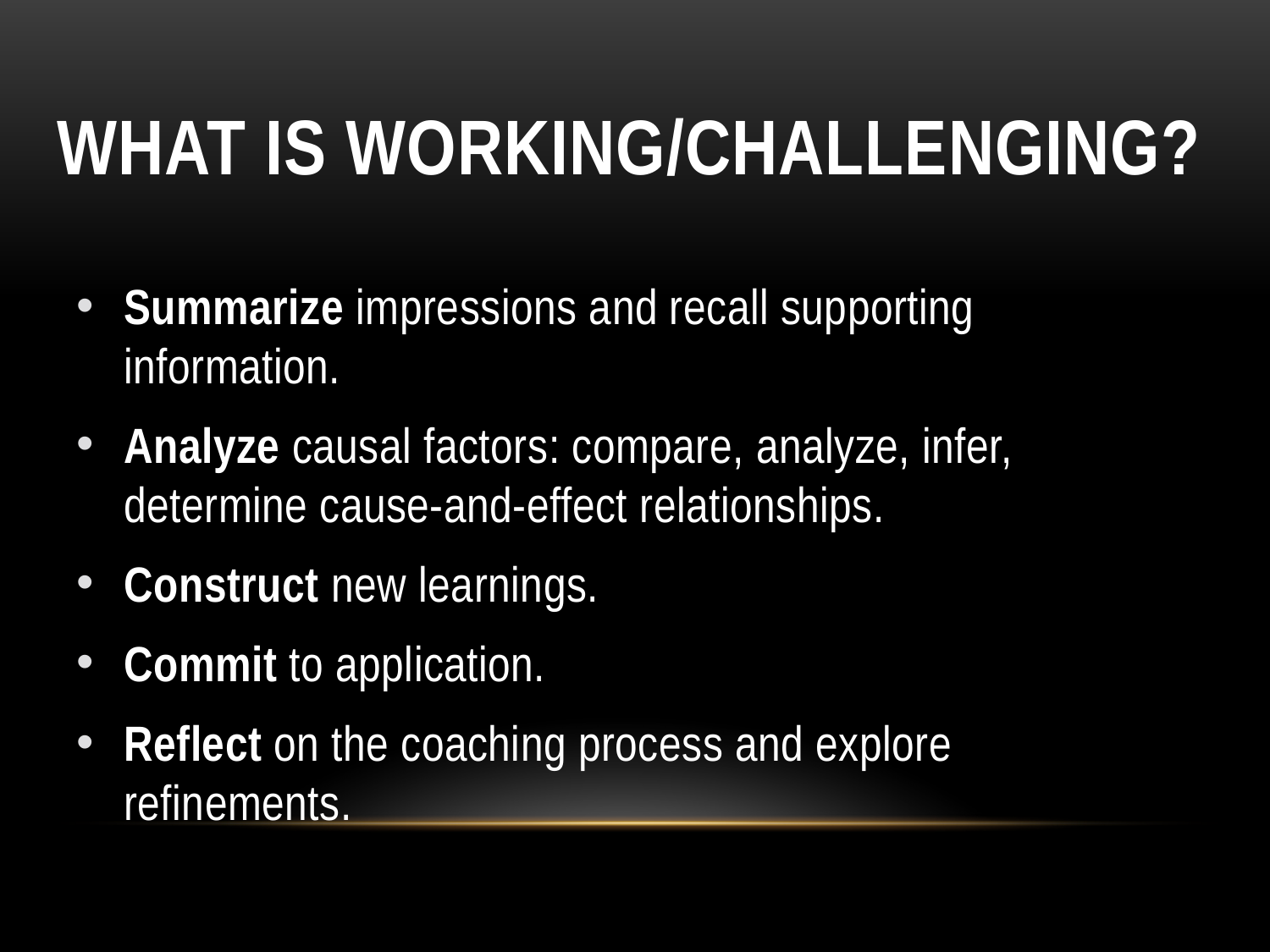

# What is working/challenging?
Summarize impressions and recall supporting information.
Analyze causal factors: compare, analyze, infer, determine cause-and-effect relationships.
Construct new learnings.
Commit to application.
Reflect on the coaching process and explore refinements.